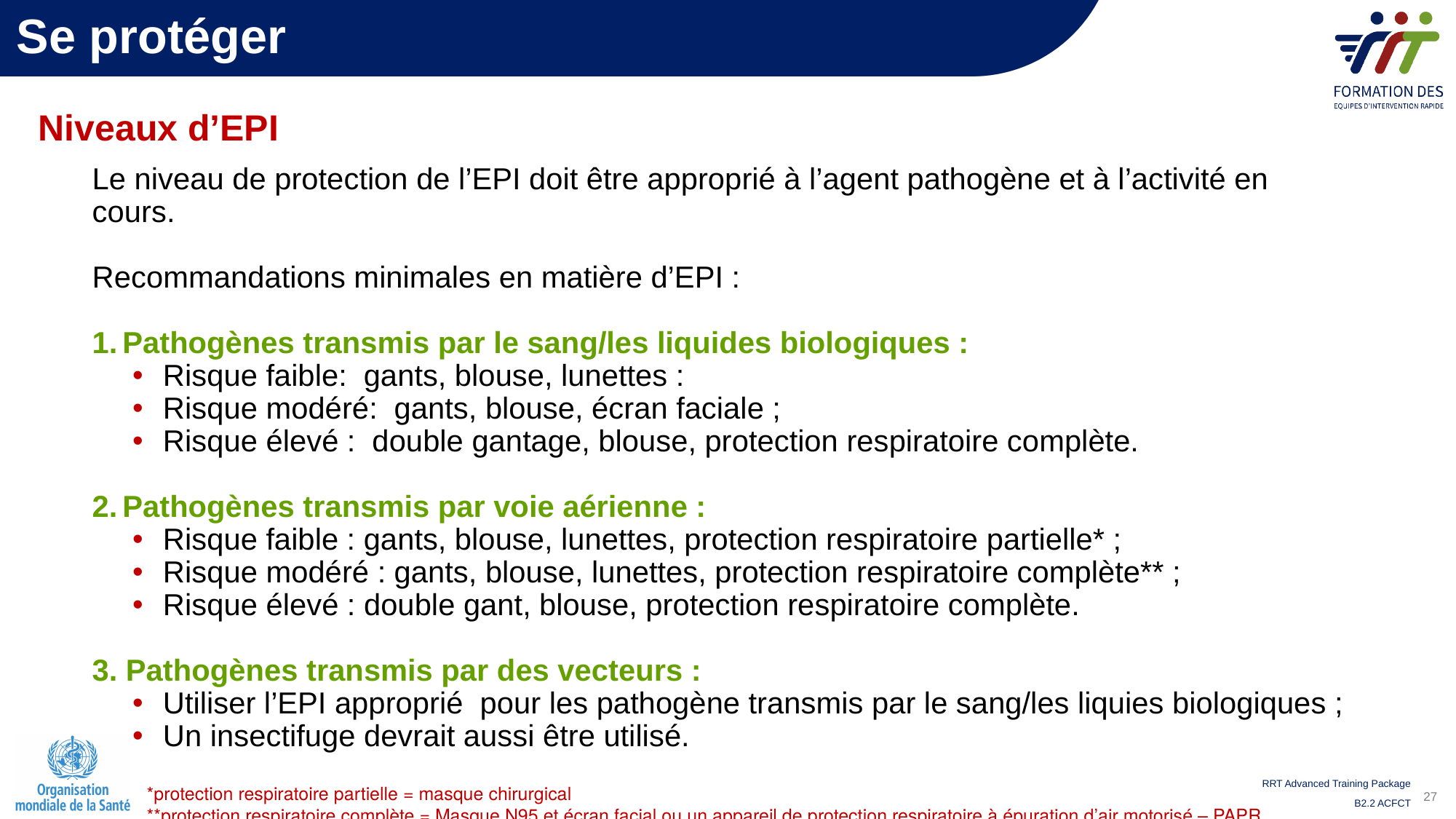

Se protéger
Niveaux d’EPI
Le niveau de protection de l’EPI doit être approprié à l’agent pathogène et à l’activité en cours.

Recommandations minimales en matière d’EPI :

Pathogènes transmis par le sang/les liquides biologiques :
Risque faible:  gants, blouse, lunettes :
Risque modéré:  gants, blouse, écran faciale ;
Risque élevé :  double gantage, blouse, protection respiratoire complète.

Pathogènes transmis par voie aérienne :
Risque faible : gants, blouse, lunettes, protection respiratoire partielle* ;
Risque modéré : gants, blouse, lunettes, protection respiratoire complète** ;
Risque élevé : double gant, blouse, protection respiratoire complète.

3. Pathogènes transmis par des vecteurs :
Utiliser l’EPI approprié  pour les pathogène transmis par le sang/les liquies biologiques ;
Un insectifuge devrait aussi être utilisé.

*protection respiratoire partielle = masque chirurgical
**protection respiratoire complète = Masque N95 et écran facial ou un appareil de protection respiratoire à épuration d’air motorisé – PAPR